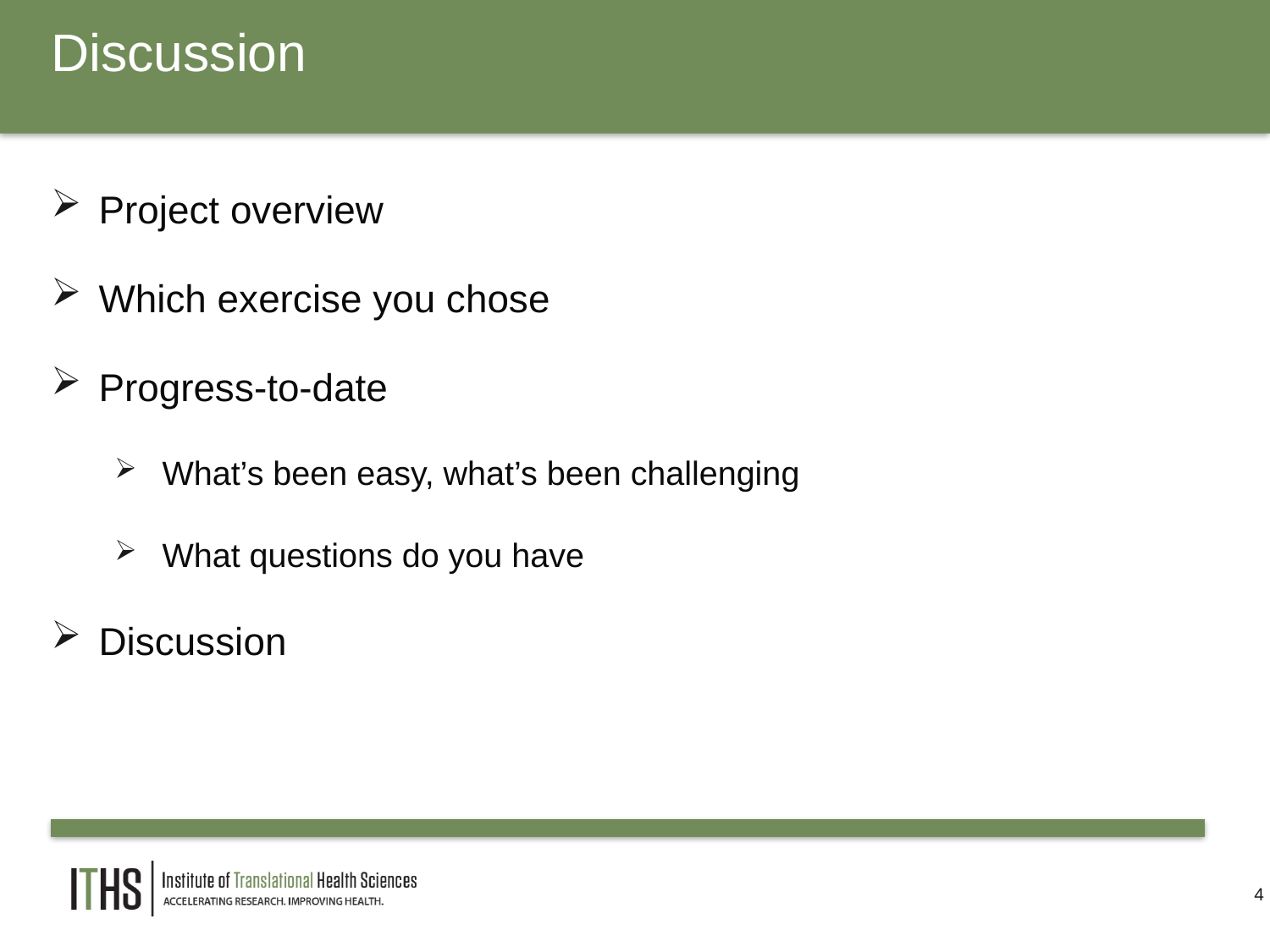

# Discussion
Project overview
Which exercise you chose
Progress-to-date
What’s been easy, what’s been challenging
What questions do you have
Discussion